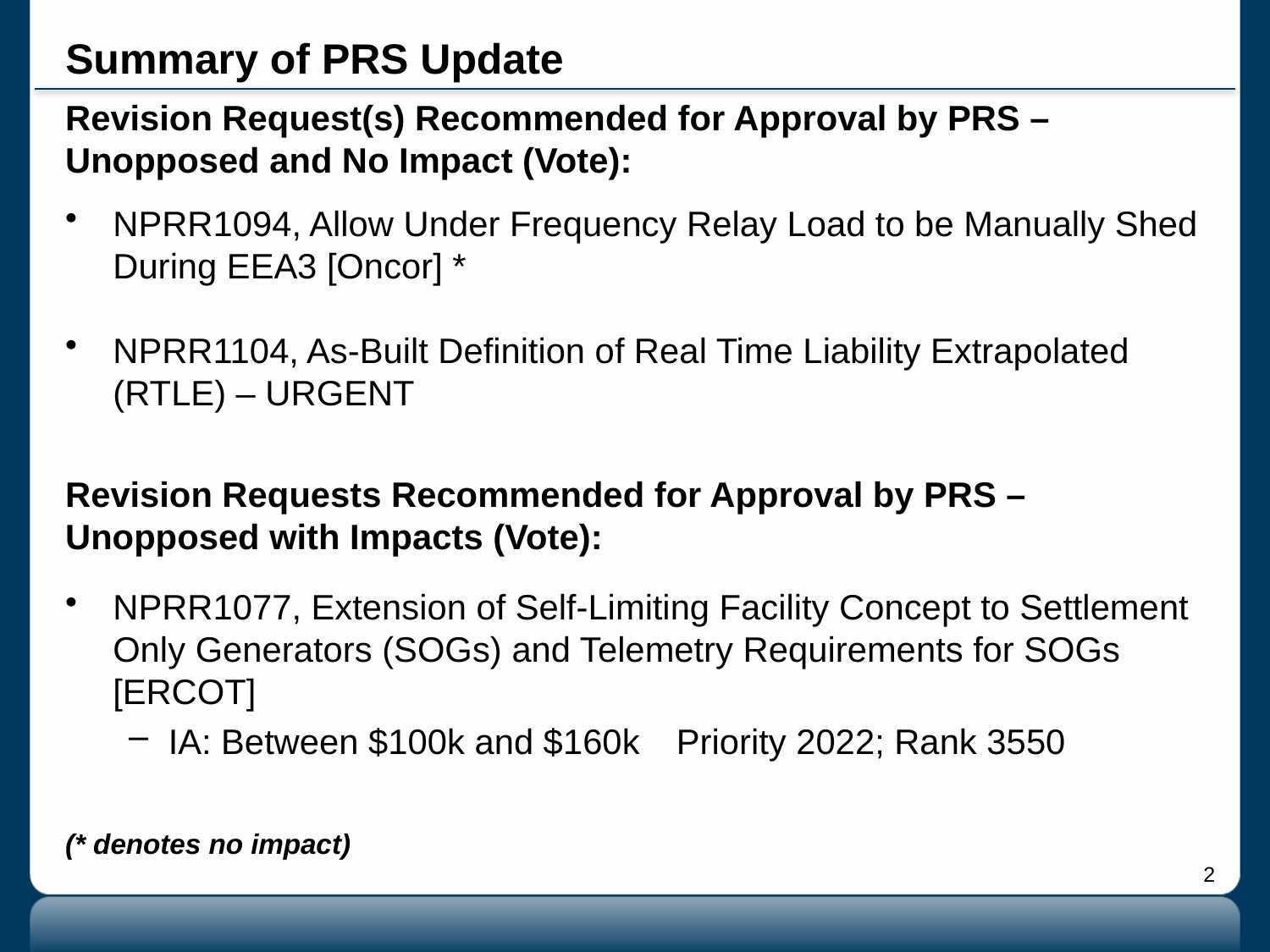

# Summary of PRS Update
Revision Request(s) Recommended for Approval by PRS – Unopposed and No Impact (Vote):
NPRR1094, Allow Under Frequency Relay Load to be Manually Shed During EEA3 [Oncor] *

NPRR1104, As-Built Definition of Real Time Liability Extrapolated (RTLE) – URGENT

Revision Requests Recommended for Approval by PRS – Unopposed with Impacts (Vote):
NPRR1077, Extension of Self-Limiting Facility Concept to Settlement Only Generators (SOGs) and Telemetry Requirements for SOGs [ERCOT]
IA: Between $100k and $160k	Priority 2022; Rank 3550

(* denotes no impact)